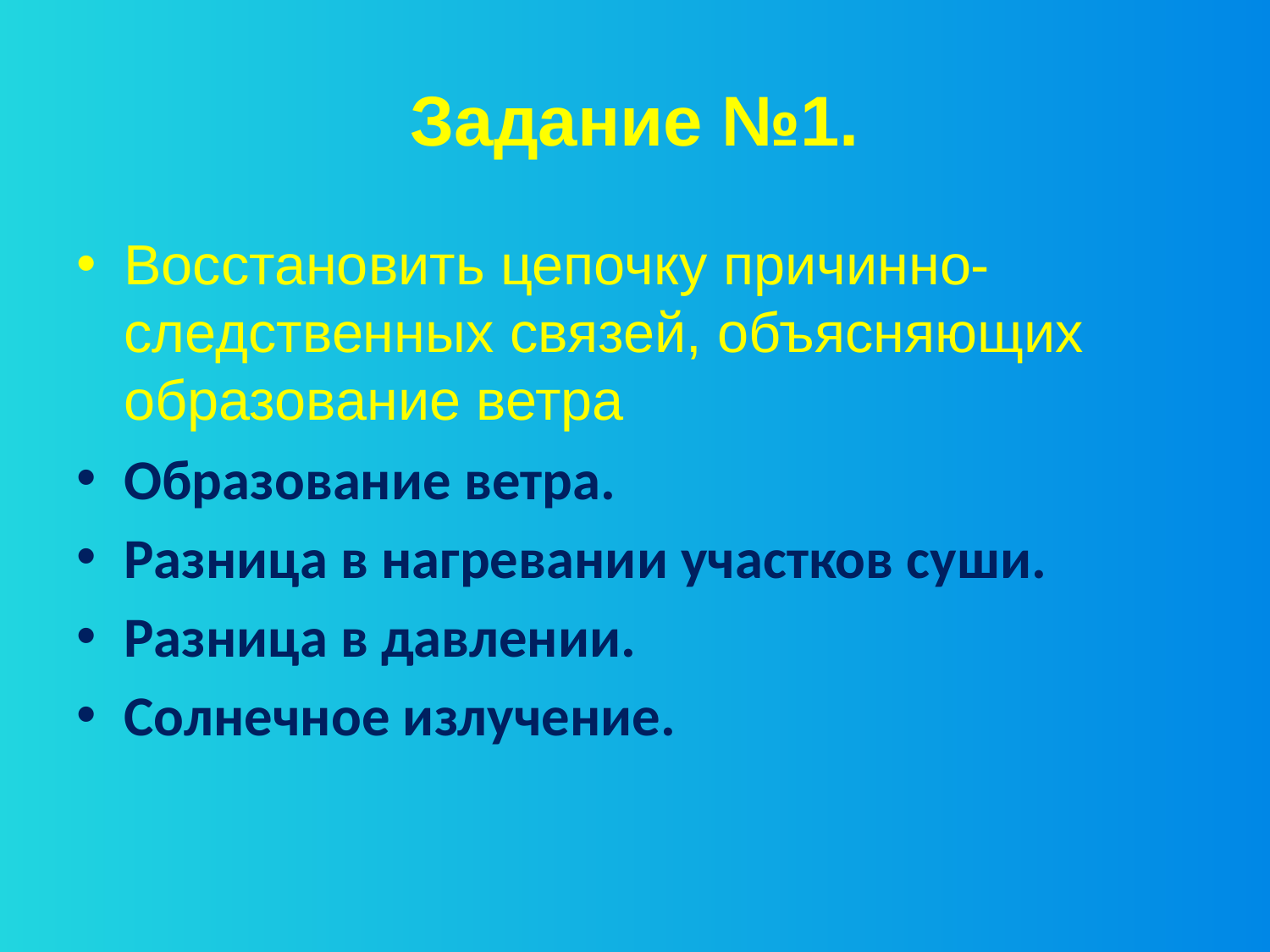

# Задание №1.
Восстановить цепочку причинно-следственных связей, объясняющих образование ветра
Образование ветра.
Разница в нагревании участков суши.
Разница в давлении.
Солнечное излучение.